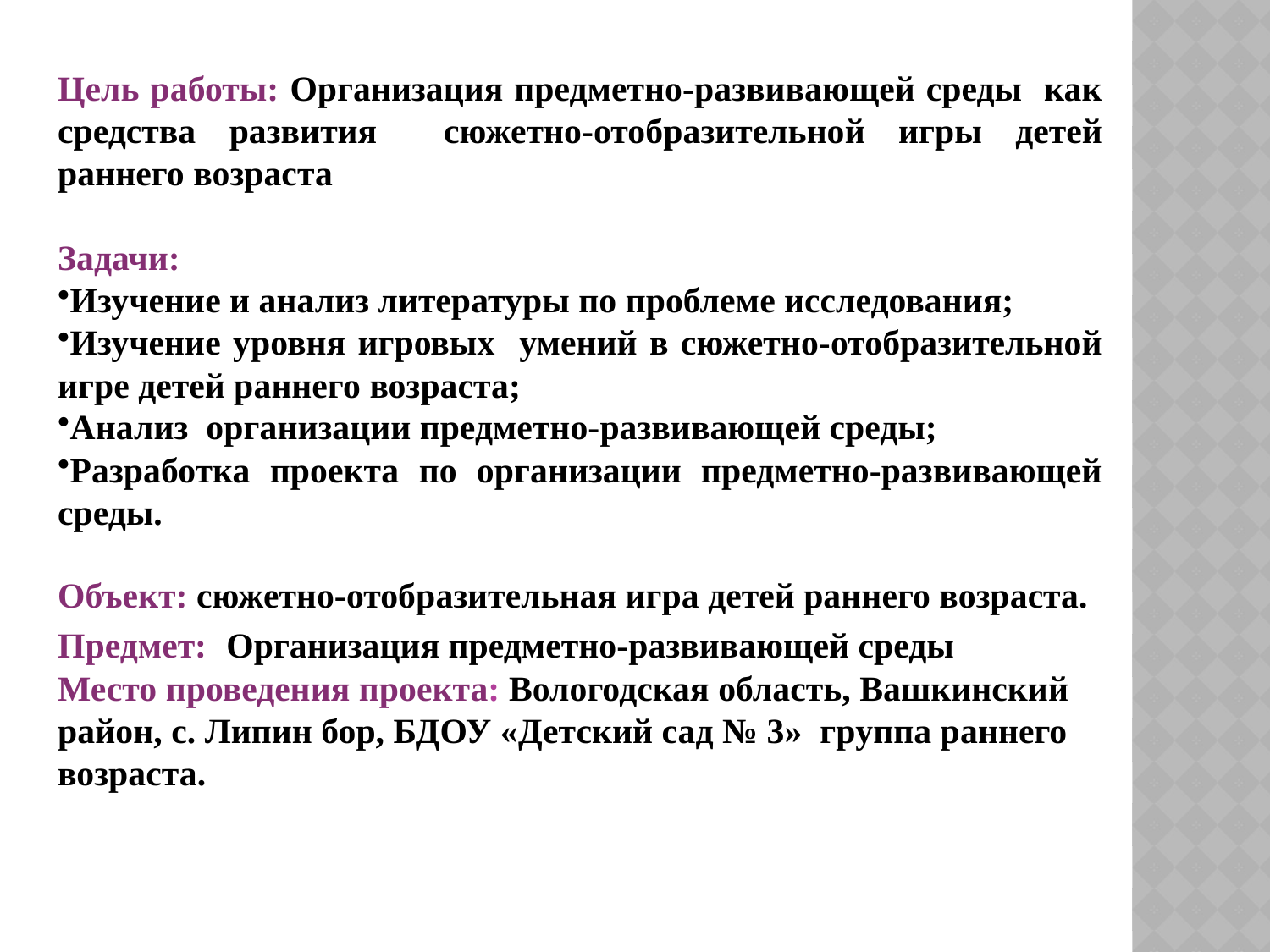

Цель работы: Организация предметно-развивающей среды  как средства развития  сюжетно-отобразительной игры детей раннего возраста

Задачи:
Изучение и анализ литературы по проблеме исследования;
Изучение уровня игровых  умений в сюжетно-отобразительной игре детей раннего возраста;
Анализ  организации предметно-развивающей среды;
Разработка проекта по организации предметно-развивающей среды.

Объект: сюжетно-отобразительная игра детей раннего возраста.
Предмет:  Организация предметно-развивающей среды
Место проведения проекта: Вологодская область, Вашкинский район, с. Липин бор, БДОУ «Детский сад № 3»  группа раннего возраста.